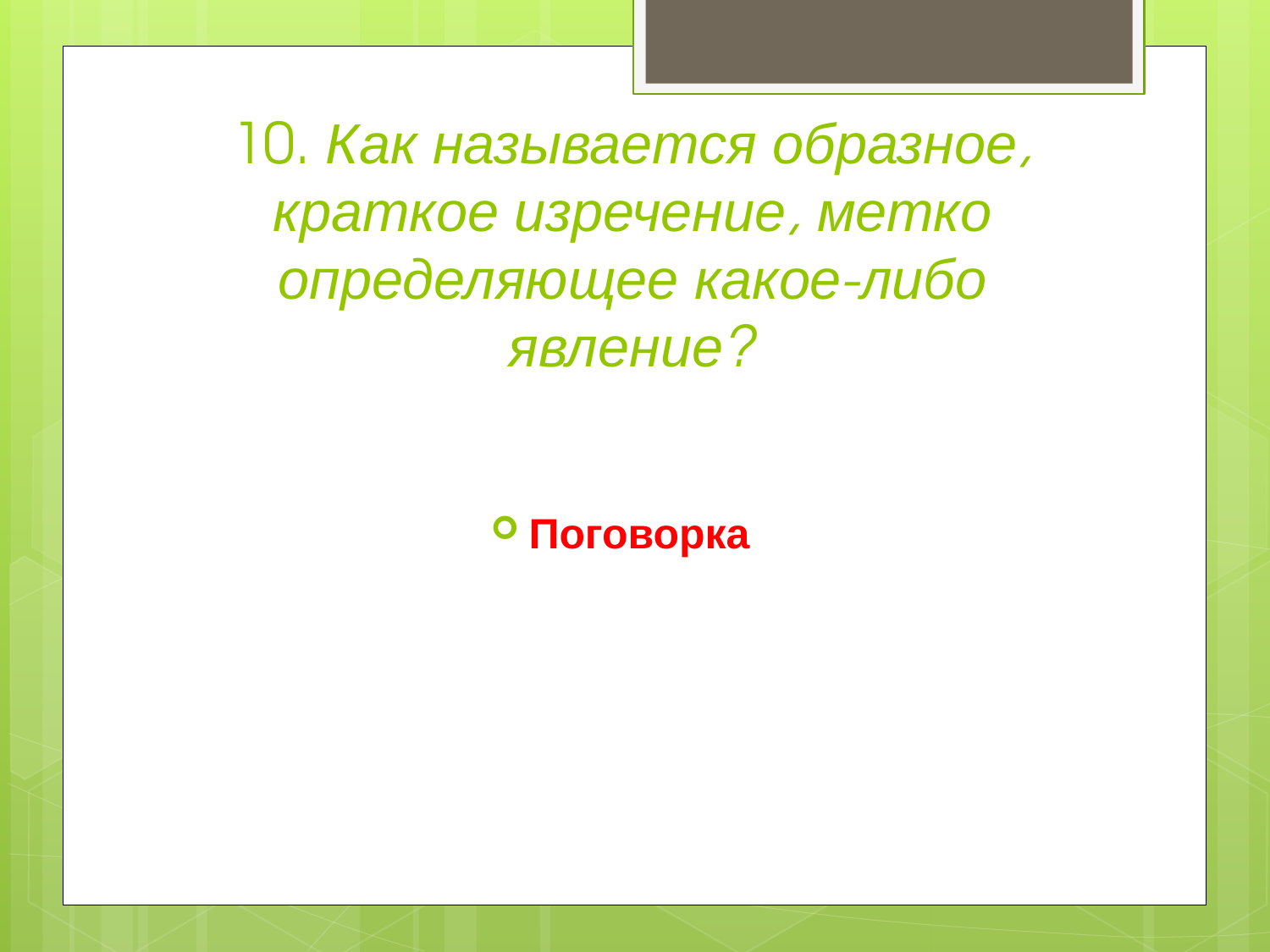

# 10. Как называется образное, краткое изречение, метко определяющее какое-либо явление?

Поговорка